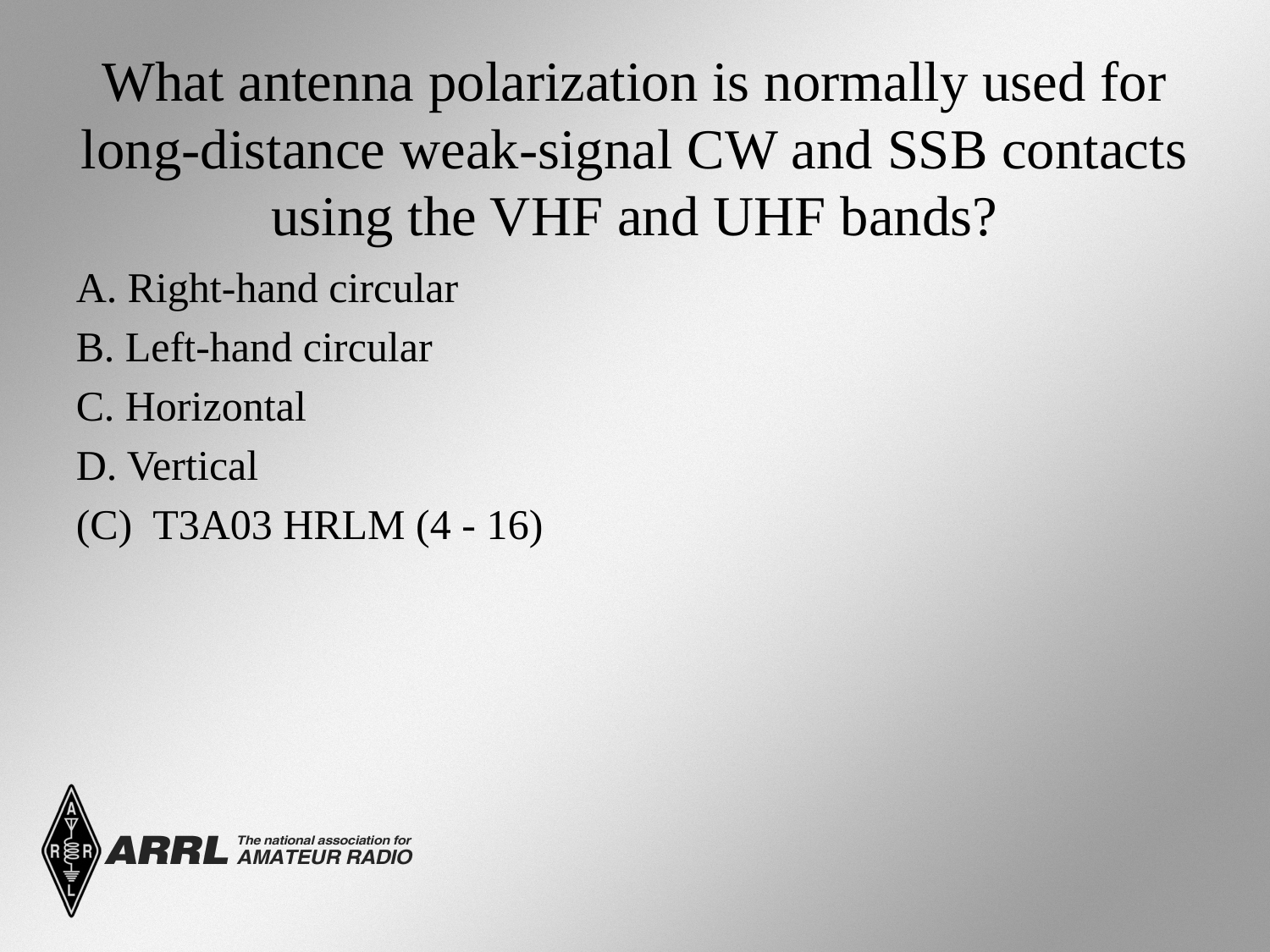

# What antenna polarization is normally used for long-distance weak-signal CW and SSB contacts using the VHF and UHF bands?
A. Right-hand circular
B. Left-hand circular
C. Horizontal
D. Vertical
(C)  T3A03 HRLM (4 - 16)